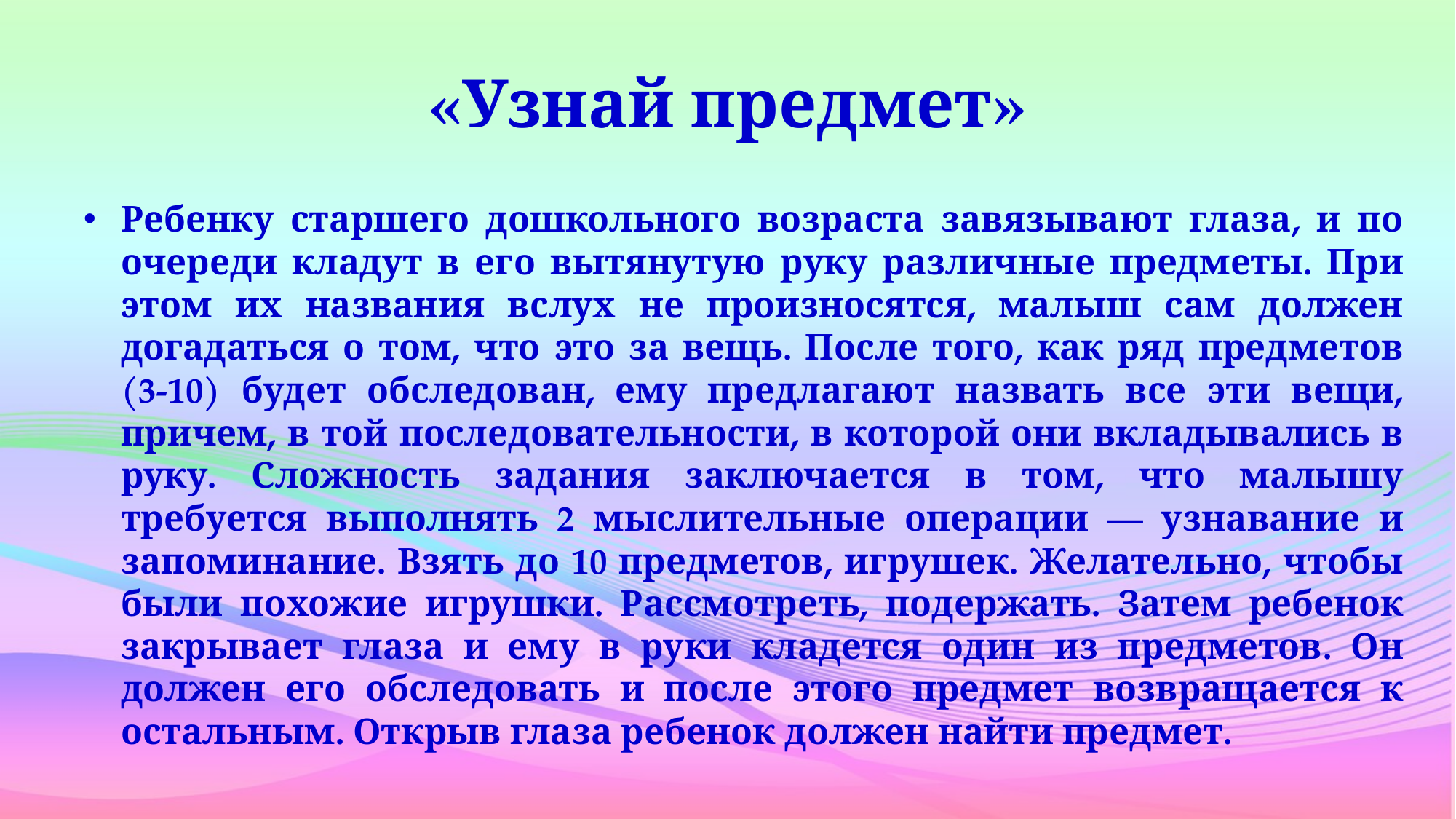

# «Узнай предмет»
Ребенку старшего дошкольного возраста завязывают глаза, и по очереди кладут в его вытянутую руку различные предметы. При этом их названия вслух не произносятся, малыш сам должен догадаться о том, что это за вещь. После того, как ряд предметов (3-10) будет обследован, ему предлагают назвать все эти вещи, причем, в той последовательности, в которой они вкладывались в руку. Сложность задания заключается в том, что малышу требуется выполнять 2 мыслительные операции — узнавание и запоминание. Взять до 10 предметов, игрушек. Желательно, чтобы были похожие игрушки. Рассмотреть, подержать. Затем ребенок закрывает глаза и ему в руки кладется один из предметов. Он должен его обследовать и после этого предмет возвращается к остальным. Открыв глаза ребенок должен найти предмет.